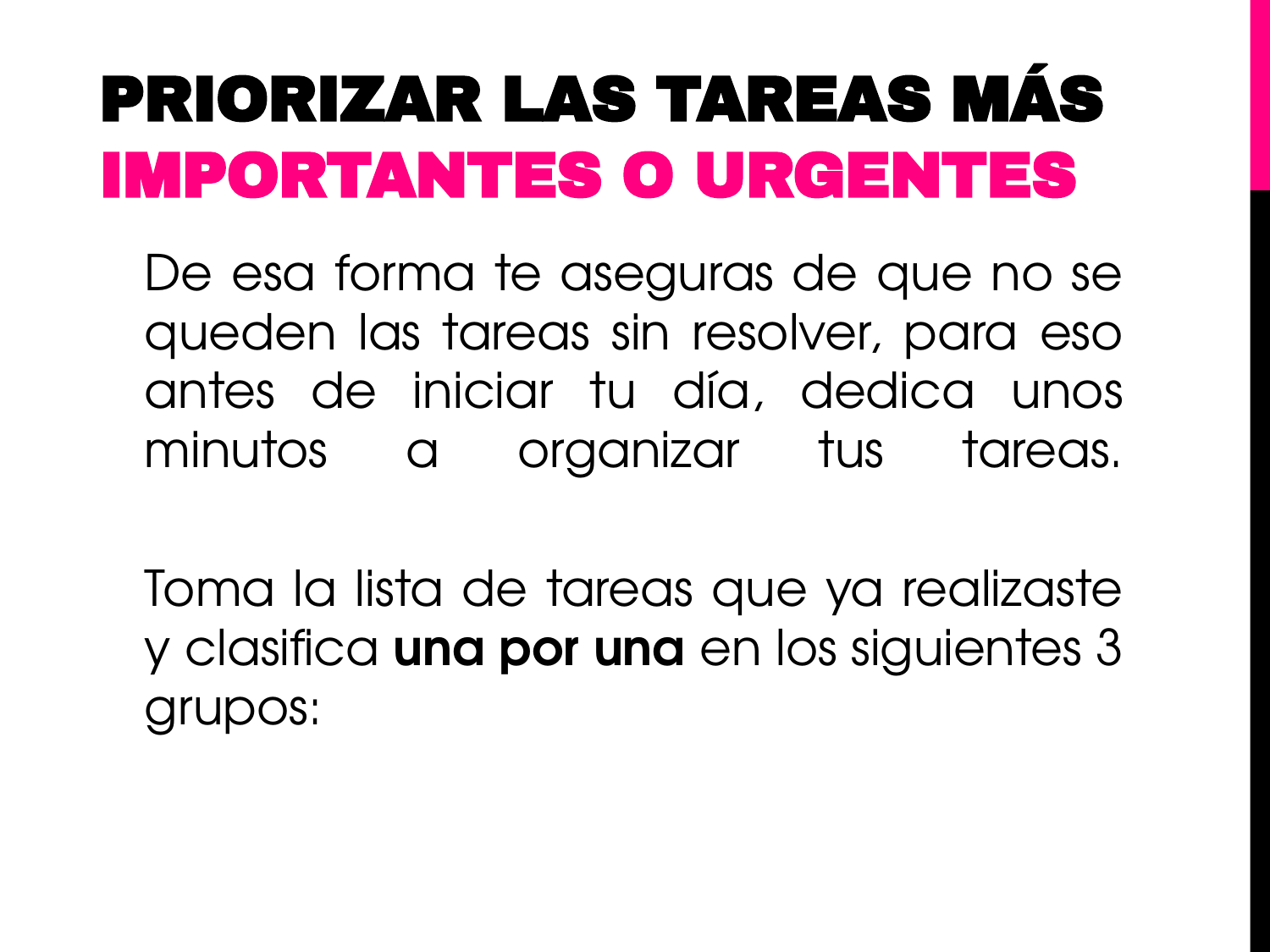

# Priorizar las tareas más importantes o urgentes
De esa forma te aseguras de que no se queden las tareas sin resolver, para eso antes de iniciar tu día, dedica unos minutos a organizar tus tareas.
Toma la lista de tareas que ya realizaste y clasifica una por una en los siguientes 3 grupos: